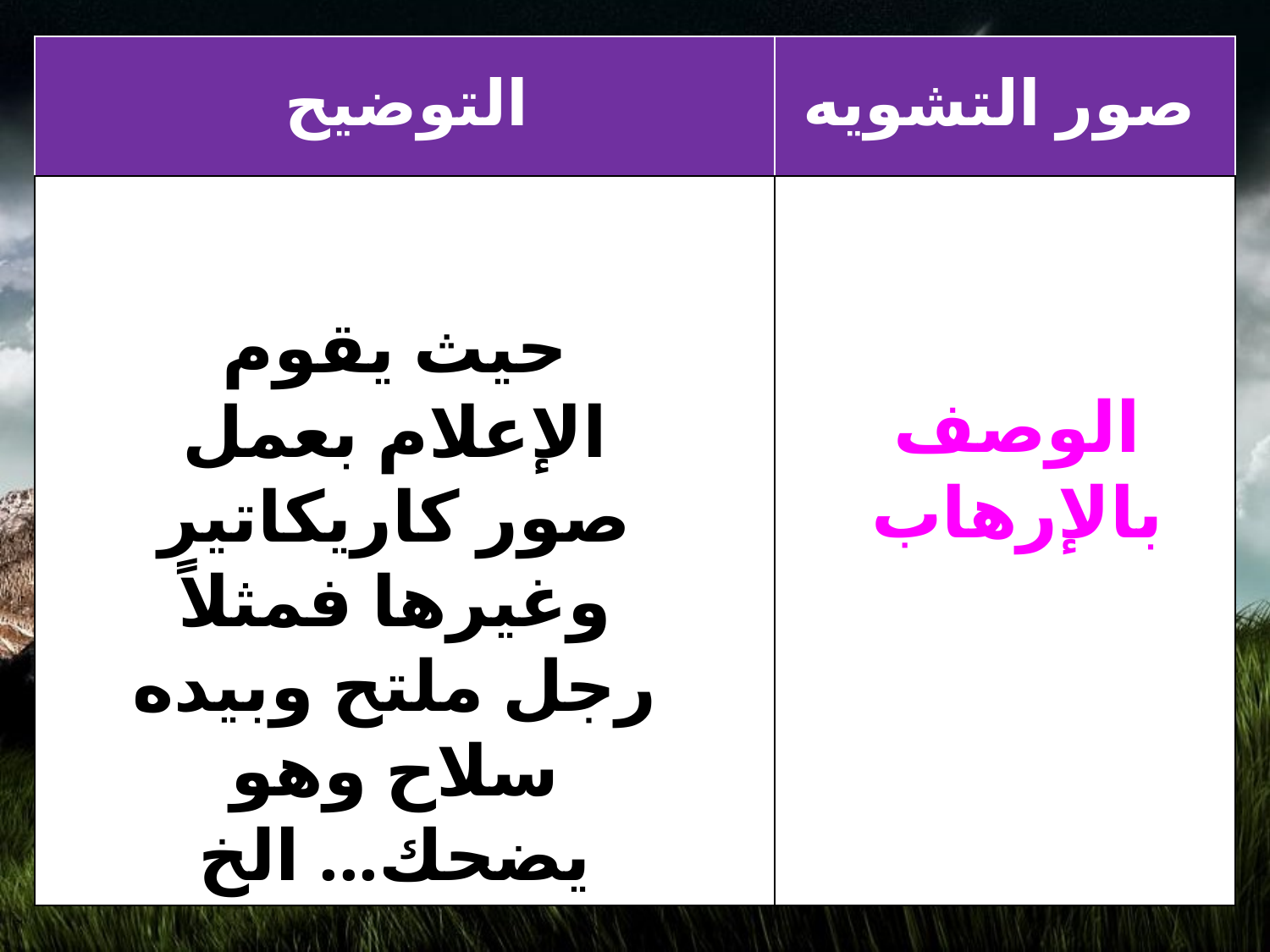

|  |  |
| --- | --- |
|  |  |
التوضيح
صور التشويه
حيث يقوم الإعلام بعمل صور كاريكاتير وغيرها فمثلاً رجل ملتح وبيده سلاح وهو يضحك... الخ
الوصف بالإرهاب